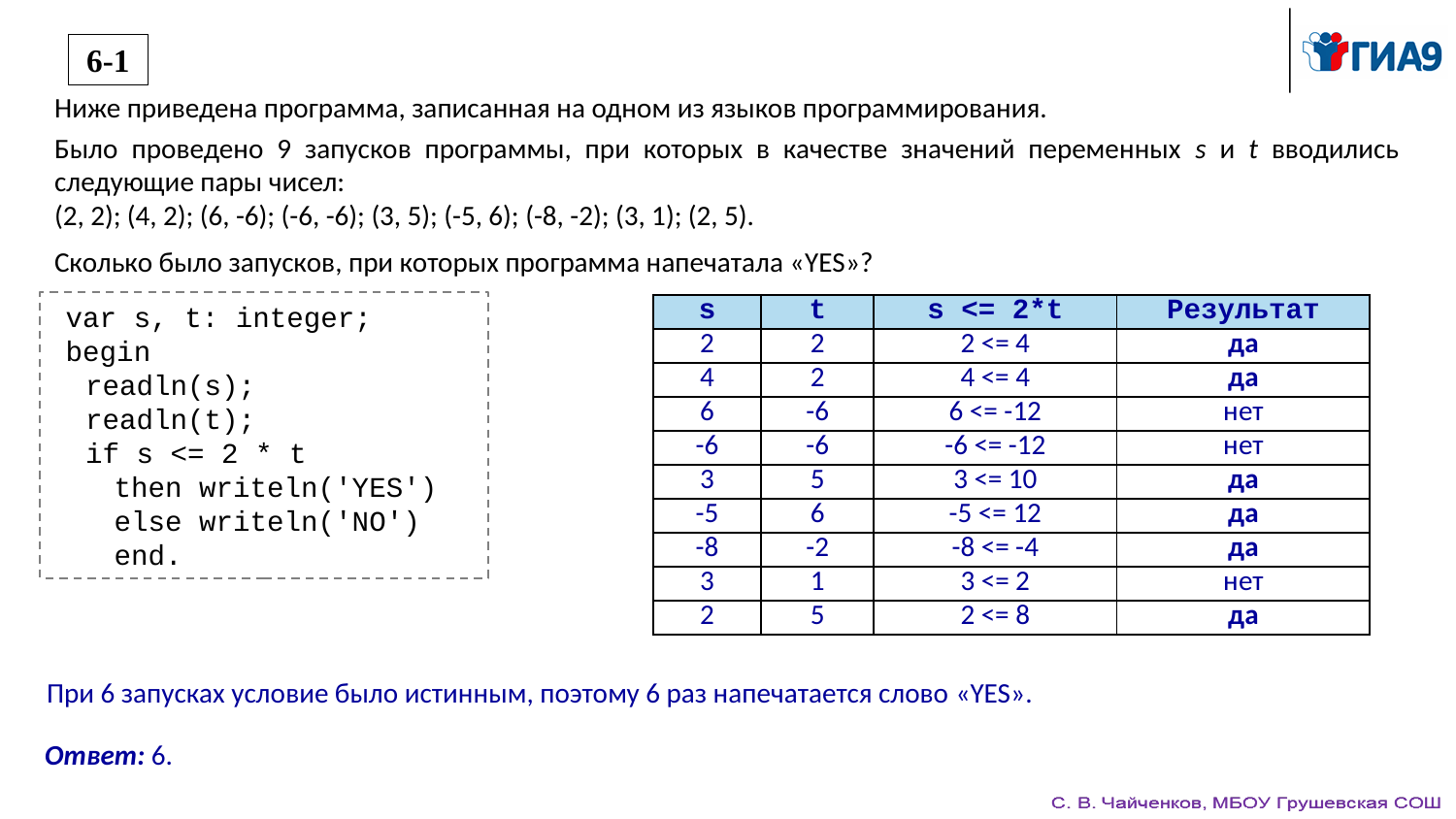

6-1
Ниже приведена программа, записанная на одном из языков программирования.
Было проведено 9 запусков программы, при которых в качестве значений переменных s и t вводились следующие пары чисел:
(2, 2); (4, 2); (6, -6); (-6, -6); (3, 5); (-5, 6); (-8, -2); (3, 1); (2, 5).
Сколько было запусков, при которых программа напечатала «YES»?
var s, t: integer;
begin
readln(s);
readln(t);
if s <= 2 * t
then writeln('YES')
else writeln('NO')
end.
| s | t | s <= 2\*t | Результат |
| --- | --- | --- | --- |
| 2 | 2 | 2 <= 4 | да |
| 4 | 2 | 4 <= 4 | да |
| 6 | -6 | 6 <= -12 | нет |
| -6 | -6 | -6 <= -12 | нет |
| 3 | 5 | 3 <= 10 | да |
| -5 | 6 | -5 <= 12 | да |
| -8 | -2 | -8 <= -4 | да |
| 3 | 1 | 3 <= 2 | нет |
| 2 | 5 | 2 <= 8 | да |
При 6 запусках условие было истинным, поэтому 6 раз напечатается слово «YES».
Ответ: 6.